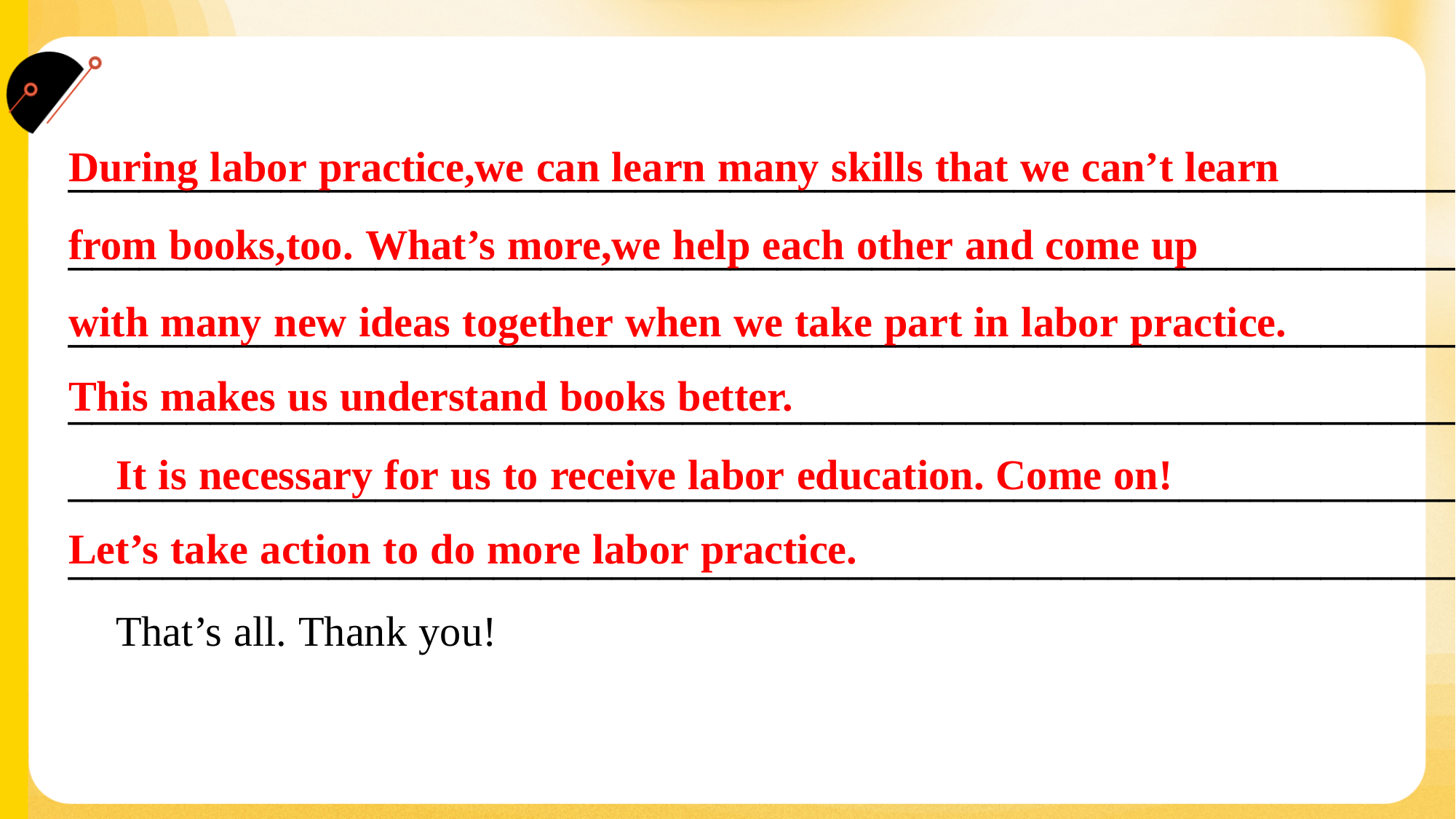

During labor practice,we can learn many skills that we can’t learn
from books,too. What’s more,we help each other and come up
with many new ideas together when we take part in labor practice.
This makes us understand books better.
______________________________________________________________
______________________________________________________________
______________________________________________________________
______________________________________________________________
______________________________________________________________
______________________________________________________________
    That’s all. Thank you!
    It is necessary for us to receive labor education. Come on!
Let’s take action to do more labor practice.